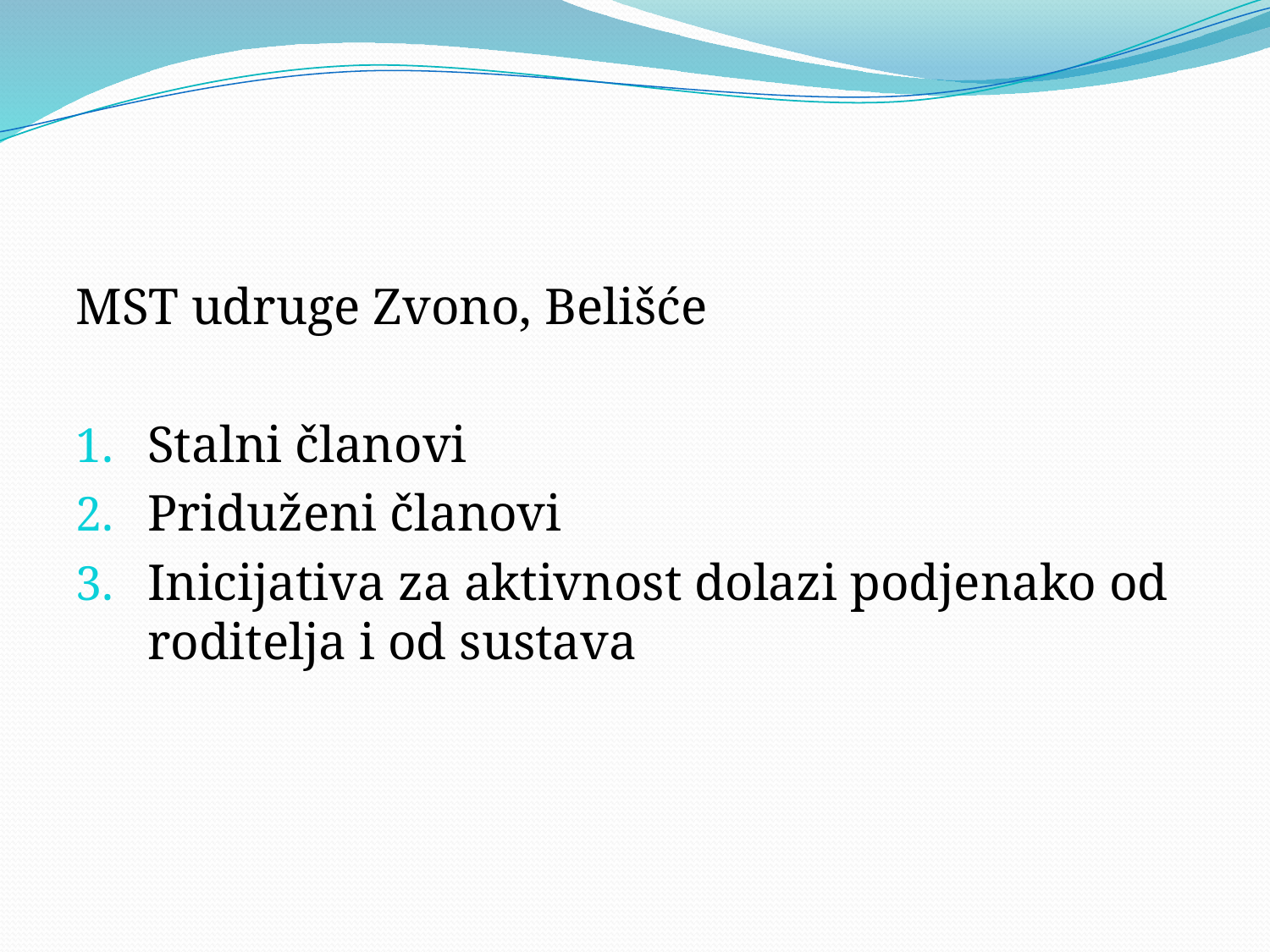

#
MST udruge Zvono, Belišće

Stalni članovi
Priduženi članovi
Inicijativa za aktivnost dolazi podjenako od roditelja i od sustava